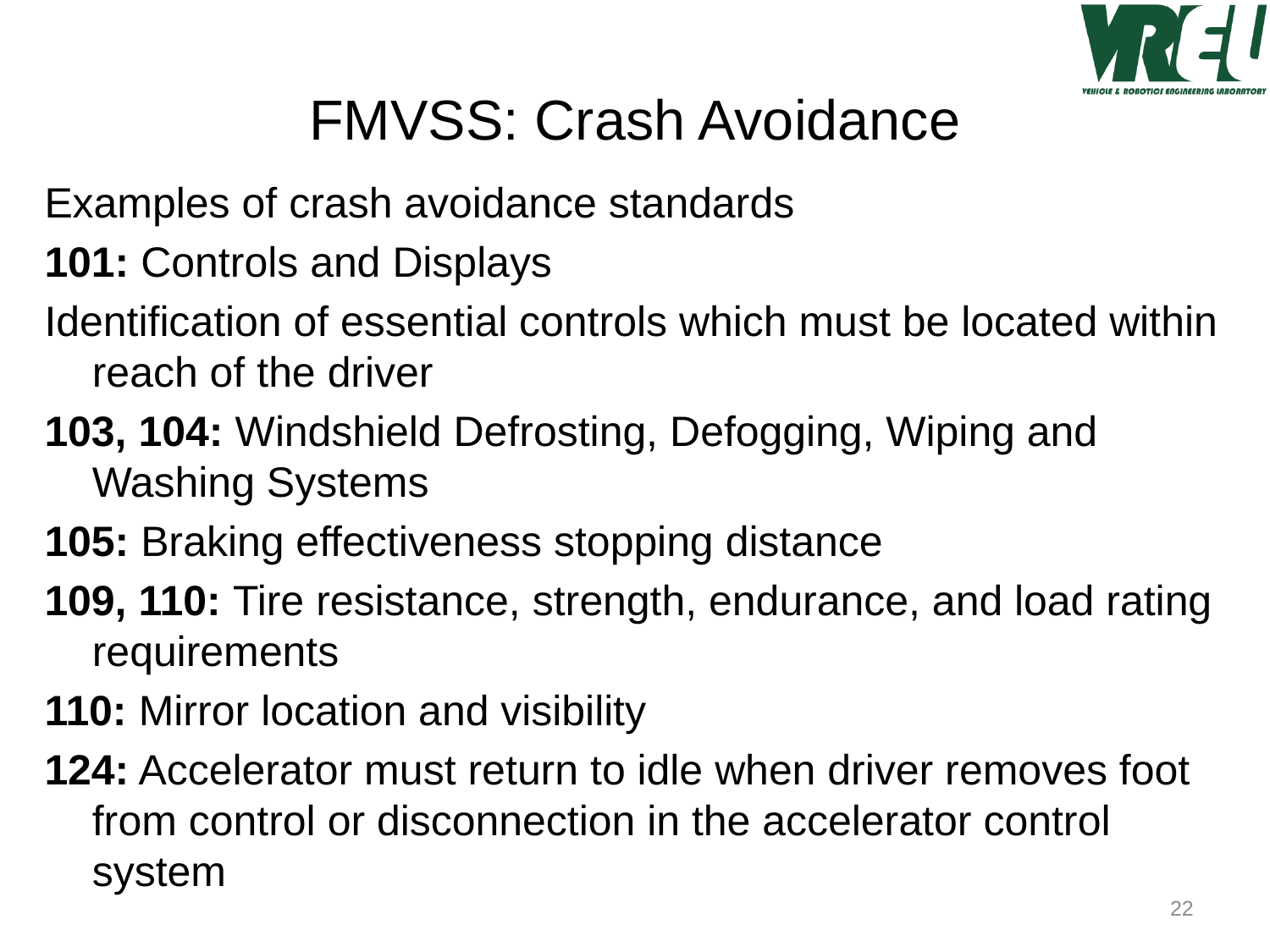

# FMVSS: Crash Avoidance
Examples of crash avoidance standards
101: Controls and Displays
Identification of essential controls which must be located within reach of the driver
103, 104: Windshield Defrosting, Defogging, Wiping and Washing Systems
105: Braking effectiveness stopping distance
109, 110: Tire resistance, strength, endurance, and load rating requirements
110: Mirror location and visibility
124: Accelerator must return to idle when driver removes foot from control or disconnection in the accelerator control system
22